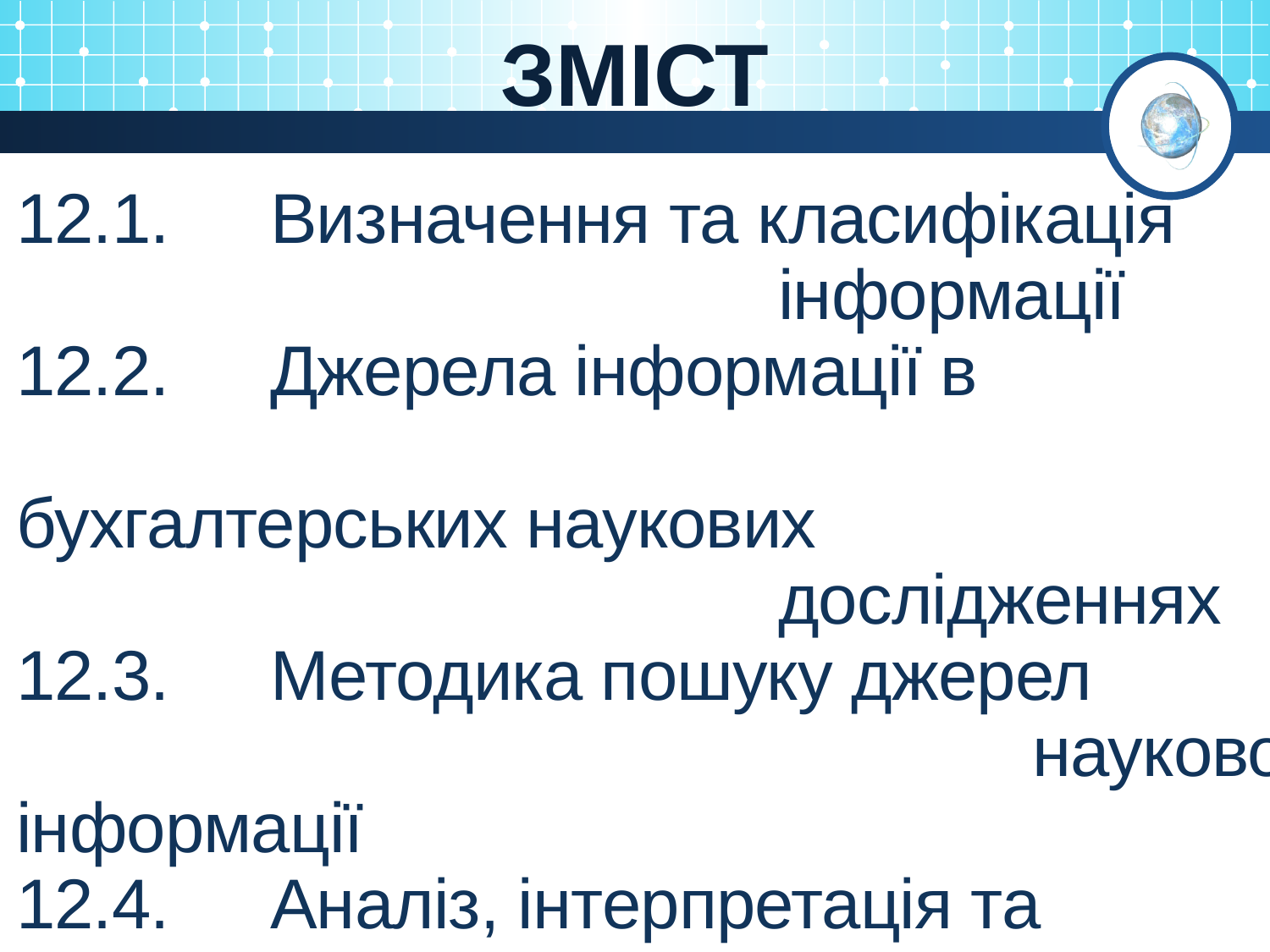

# ЗМІСТ
12.1.	Визначення та класифікація 							інформації
12.2.	Джерела інформації в 													бухгалтерських наукових 										дослідженнях
12.3.	Методика пошуку джерел 										наукової інформації
12.4.	Аналіз, інтерпретація та 											узагальнення наукової 													інформації